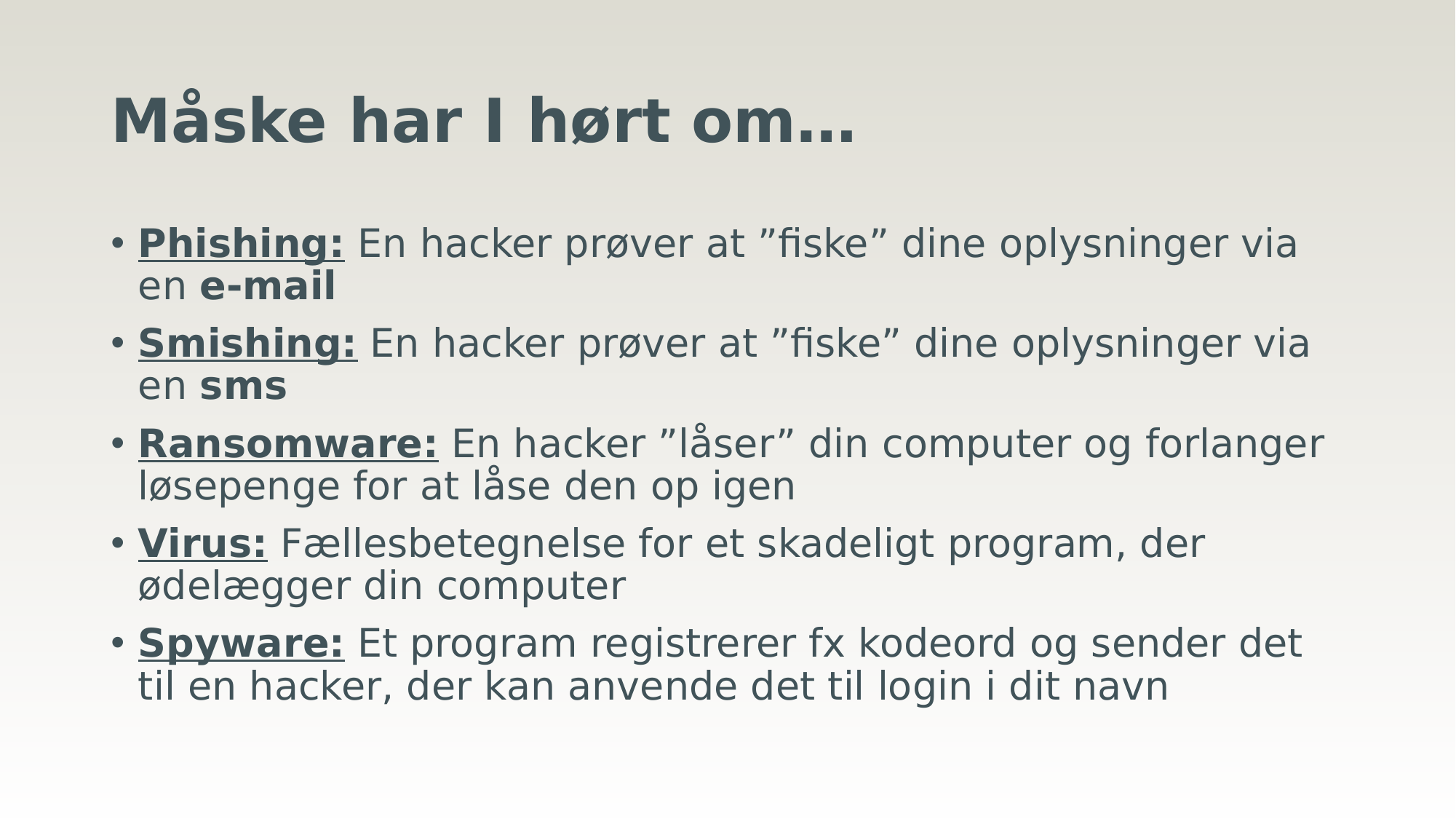

# Måske har I hørt om…
Phishing: En hacker prøver at ”fiske” dine oplysninger via en e-mail
Smishing: En hacker prøver at ”fiske” dine oplysninger via en sms
Ransomware: En hacker ”låser” din computer og forlanger løsepenge for at låse den op igen
Virus: Fællesbetegnelse for et skadeligt program, der ødelægger din computer
Spyware: Et program registrerer fx kodeord og sender det til en hacker, der kan anvende det til login i dit navn